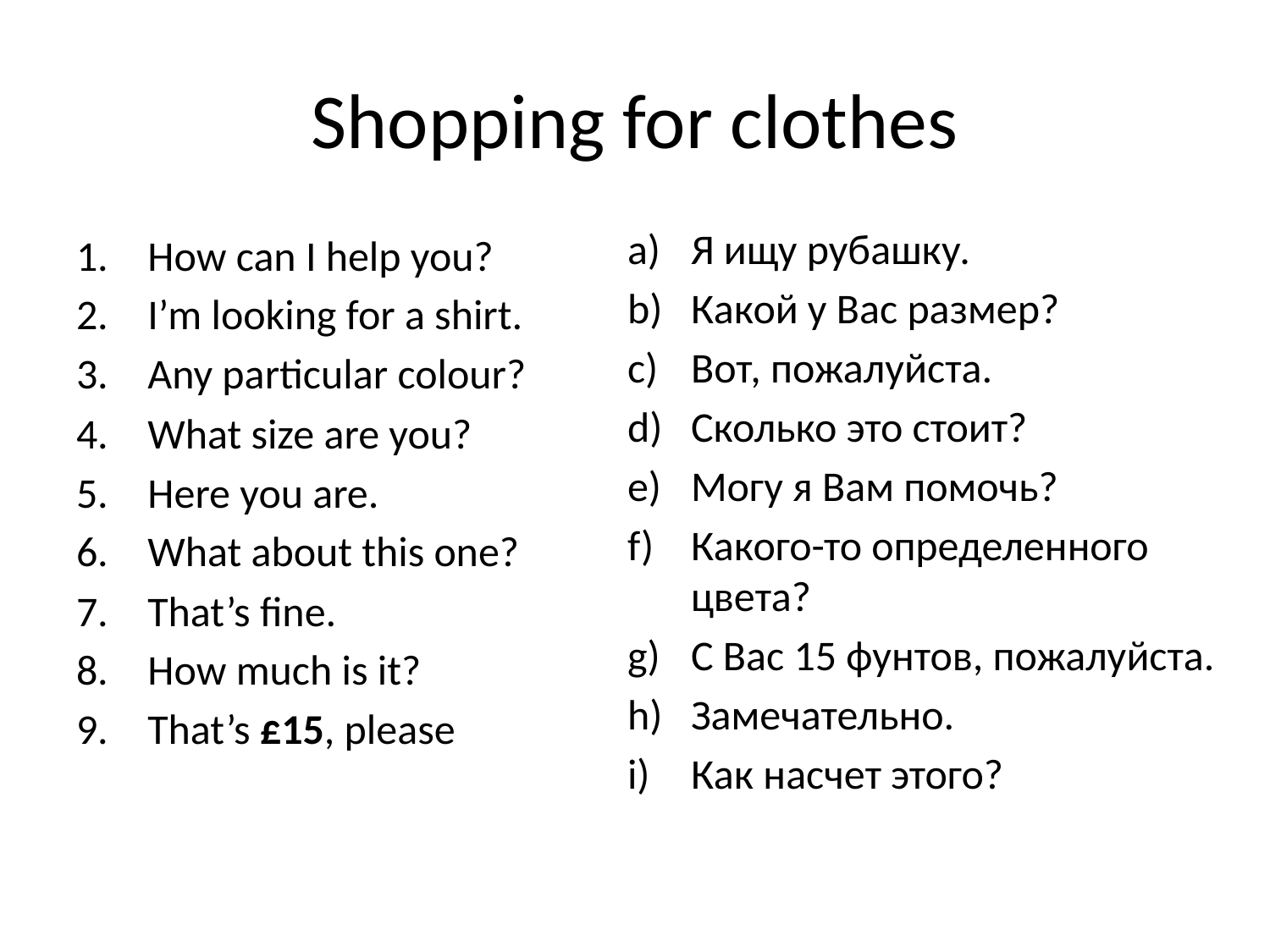

# Shopping for clothes
Я ищу рубашку.
Какой у Вас размер?
Вот, пожалуйста.
Сколько это стоит?
Могу я Вам помочь?
Какого-то определенного цвета?
С Вас 15 фунтов, пожалуйста.
Замечательно.
Как насчет этого?

How can I help you?
I’m looking for a shirt.
Any particular colour?
What size are you?
Here you are.
What about this one?
That’s fine.
How much is it?
That’s £15, please